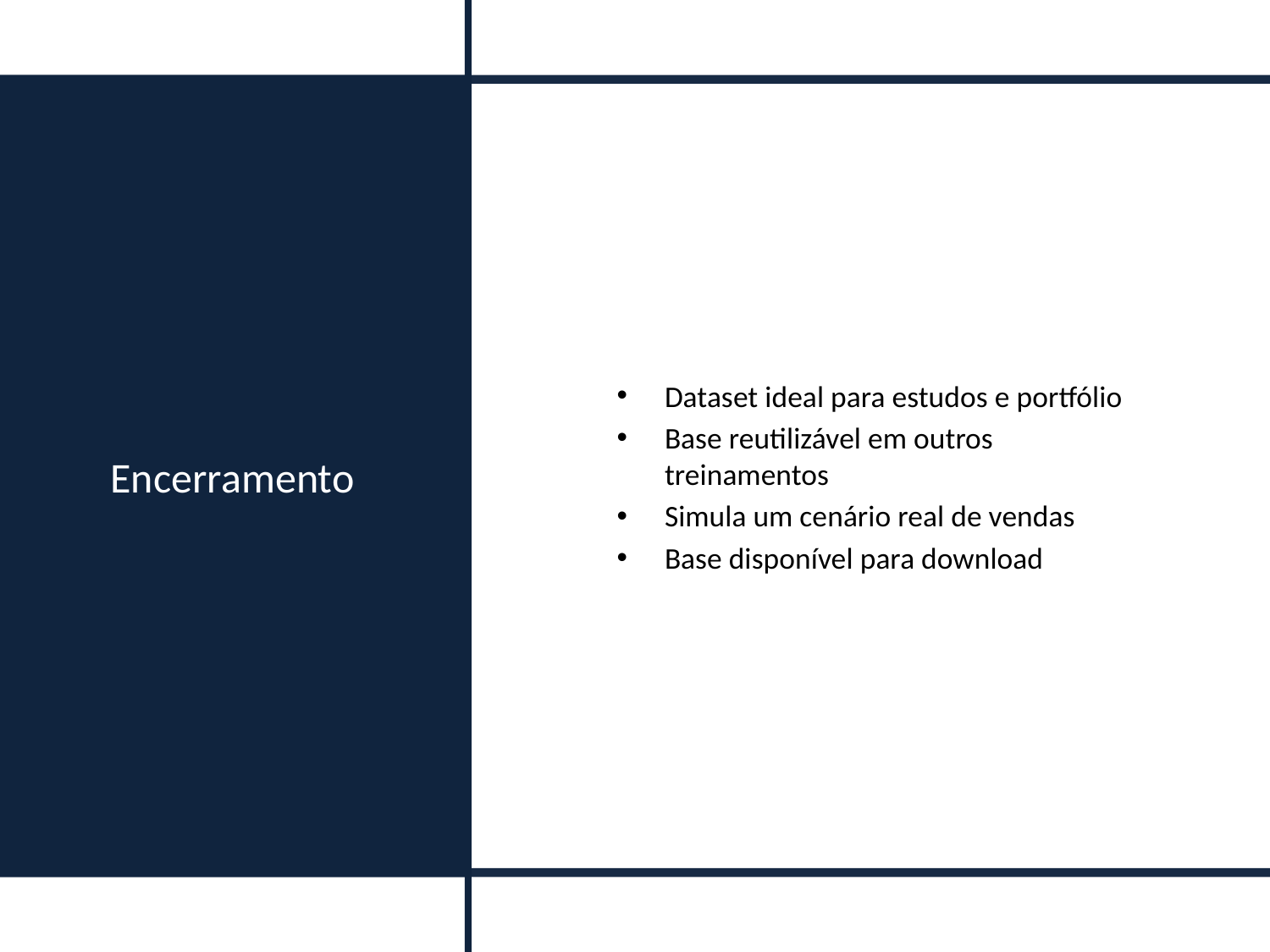

# Encerramento
Dataset ideal para estudos e portfólio
Base reutilizável em outros treinamentos
Simula um cenário real de vendas
Base disponível para download